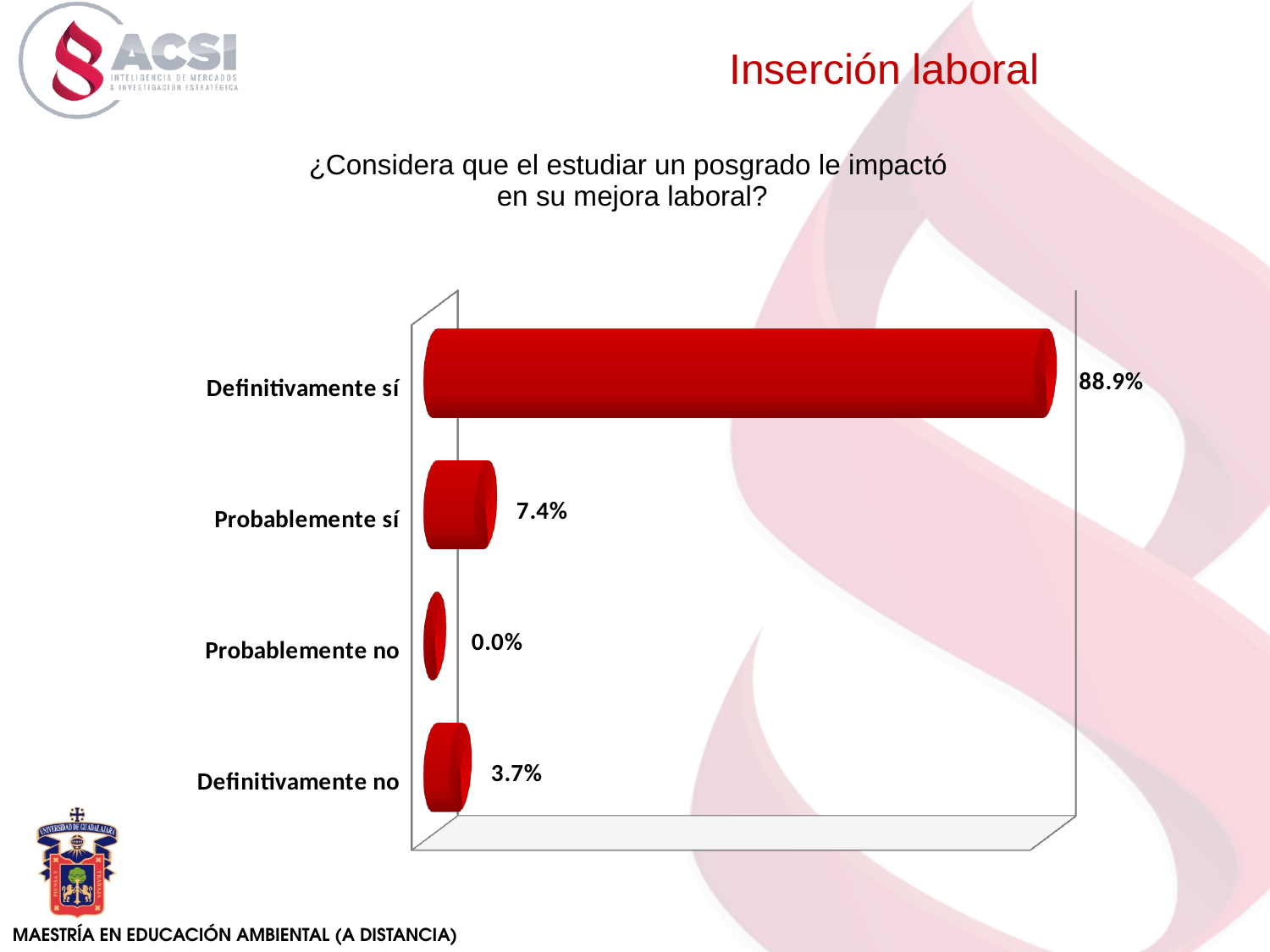

Inserción laboral
¿Considera que el estudiar un posgrado le impactó
en su mejora laboral?

[unsupported chart]